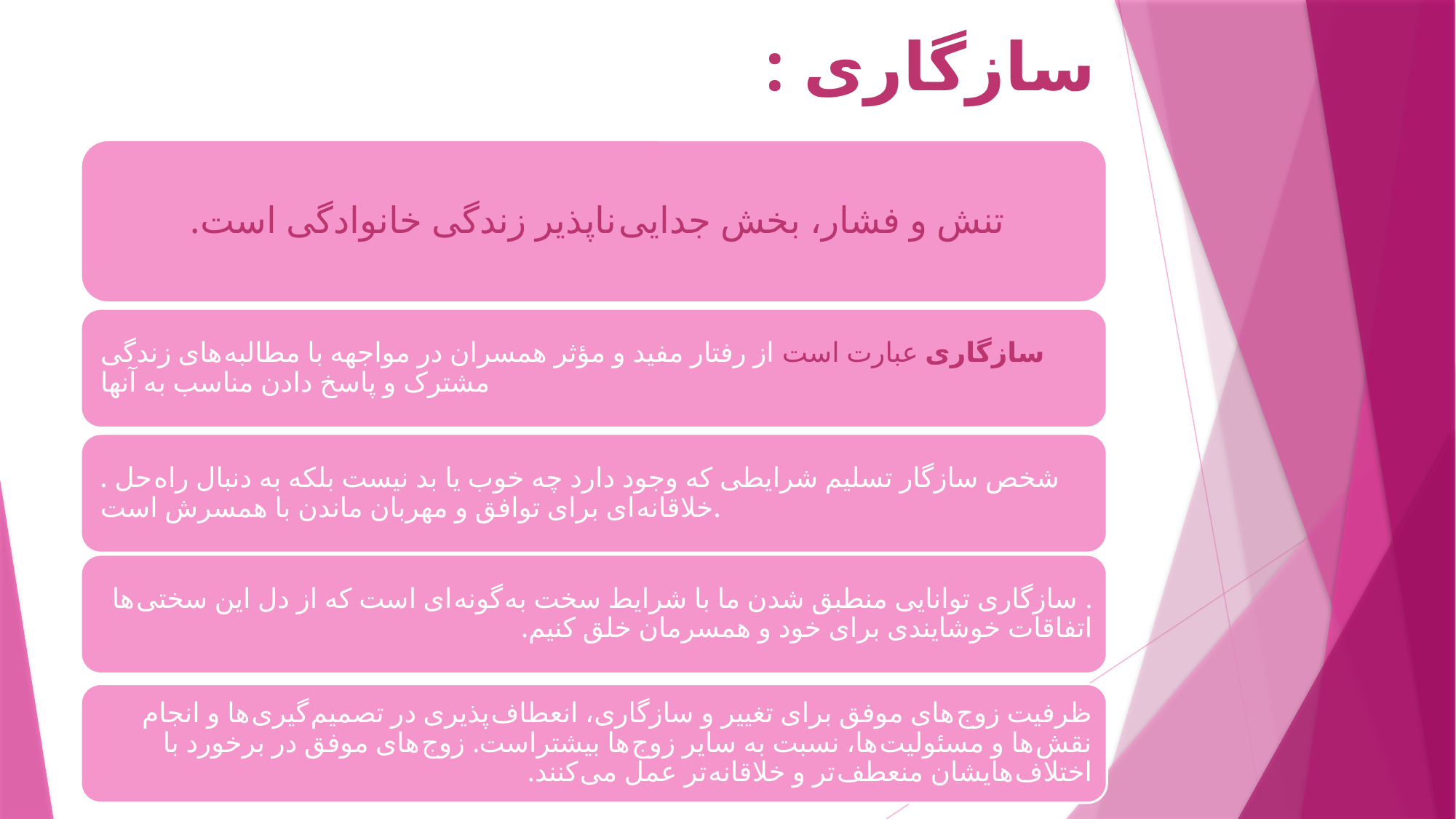

# سازگاری :
تنش و فشار، بخش جدایی ناپذیر زندگی خانوادگی است.
سازگاری عبارت است از رفتار مفید و مؤثر همسران در مواجهه با مطالبه های زندگی مشترک و پاسخ دادن مناسب به آنها
. شخص سازگار تسلیم شرایطی که وجود دارد چه خوب یا بد نیست بلکه به دنبال راه حل خلاقانه ای برای توافق و مهربان ماندن با همسرش است.
. سازگاری توانایی منطبق شدن ما با شرایط سخت به گونه ای است که از دل این سختی ها اتفاقات خوشایندی برای خود و همسرمان خلق کنیم.
ظرفیت زوج های موفق برای تغییر و سازگاری، انعطاف پذیری در تصمیم گیری ها و انجام نقش ها و مسئولیت ها، نسبت به سایر زوج ها بیشتراست. زوج های موفق در برخورد با اختلاف هایشان منعطف تر و خلاقانه تر عمل می کنند.